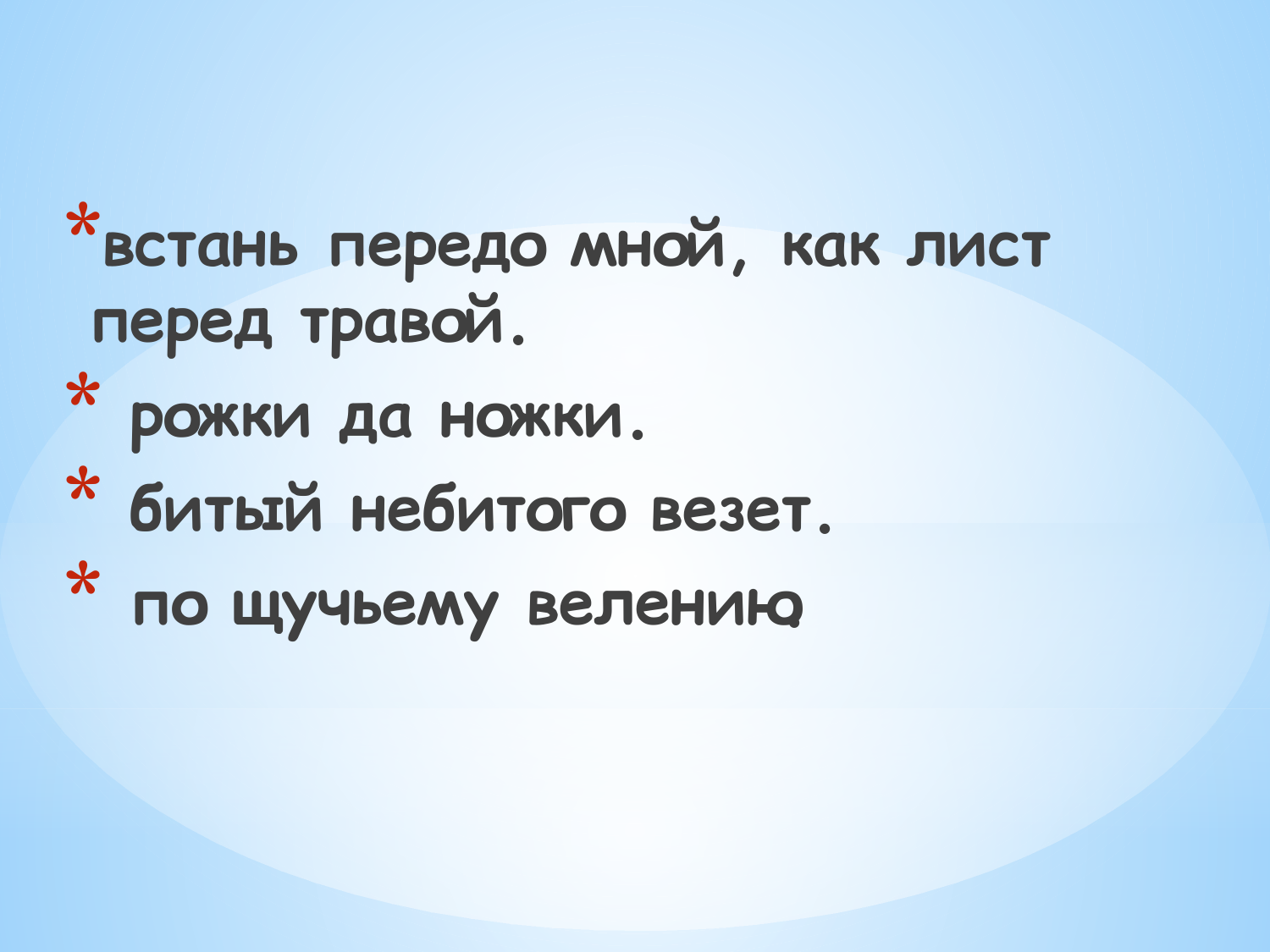

встань передо мной, как лист перед травой.
 рожки да ножки.
 битый небитого везет.
 по щучьему велению.
#